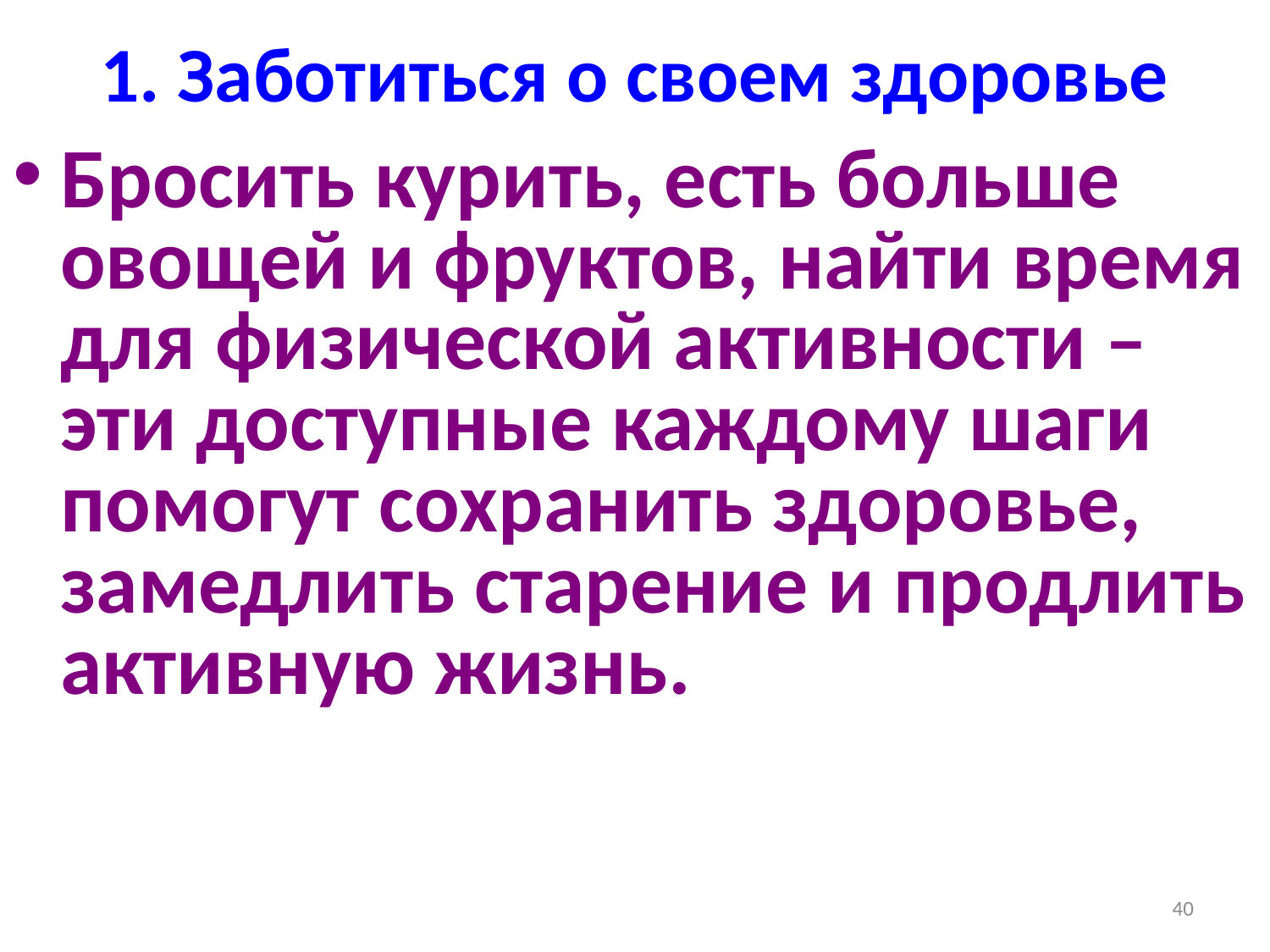

# 1. Заботиться о своем здоровье
Бросить курить, есть больше овощей и фруктов, найти время для физической активности – эти доступные каждому шаги помогут сохранить здоровье, замедлить старение и продлить активную жизнь.
40